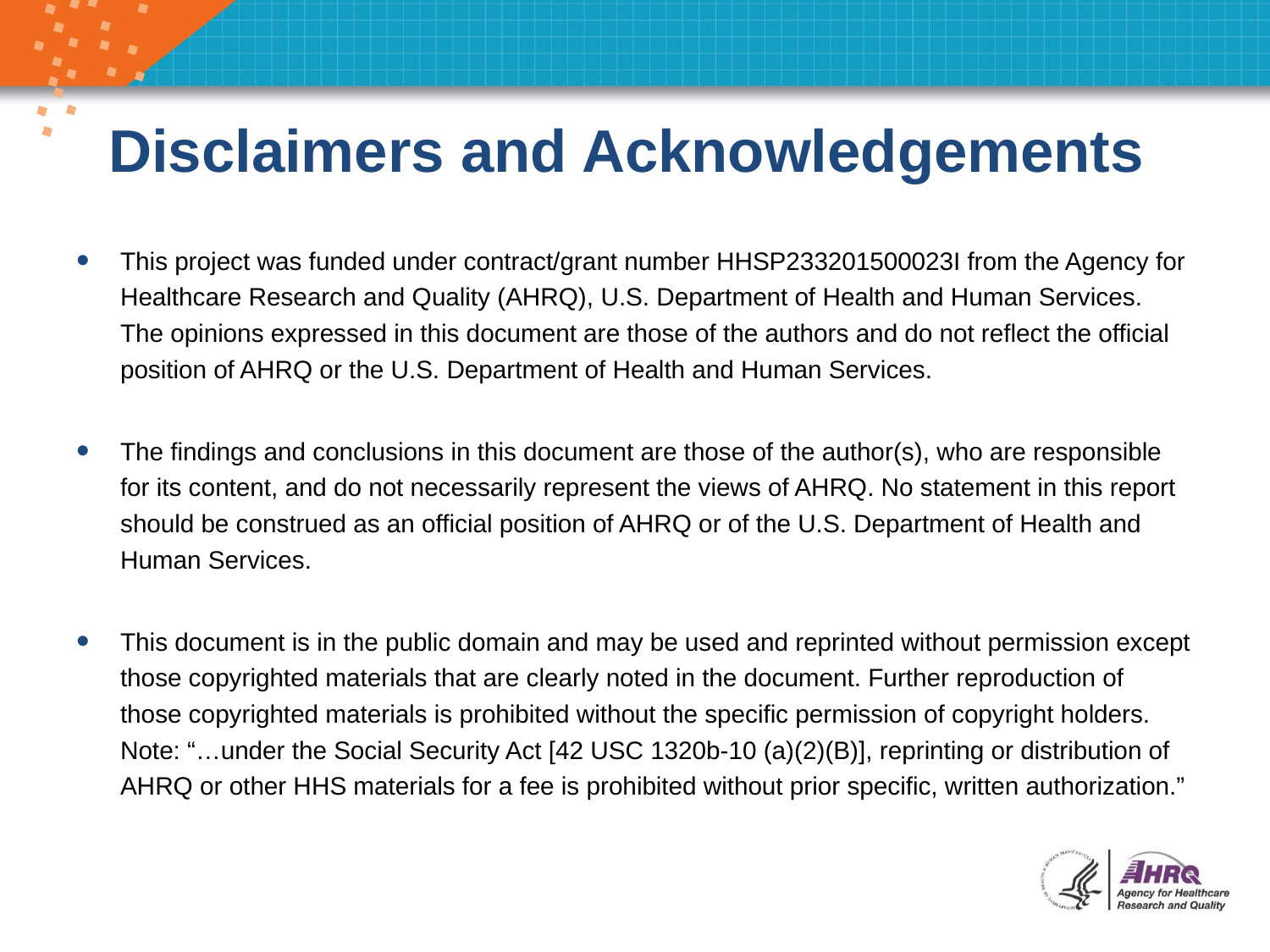

# Disclaimers and Acknowledgements
This project was funded under contract/grant number HHSP233201500023I from the Agency for Healthcare Research and Quality (AHRQ), U.S. Department of Health and Human Services. The opinions expressed in this document are those of the authors and do not reflect the official position of AHRQ or the U.S. Department of Health and Human Services.

The findings and conclusions in this document are those of the author(s), who are responsible for its content, and do not necessarily represent the views of AHRQ. No statement in this report should be construed as an official position of AHRQ or of the U.S. Department of Health and Human Services.

This document is in the public domain and may be used and reprinted without permission except those copyrighted materials that are clearly noted in the document. Further reproduction of those copyrighted materials is prohibited without the specific permission of copyright holders. Note: “…under the Social Security Act [42 USC 1320b-10 (a)(2)(B)], reprinting or distribution of AHRQ or other HHS materials for a fee is prohibited without prior specific, written authorization.”